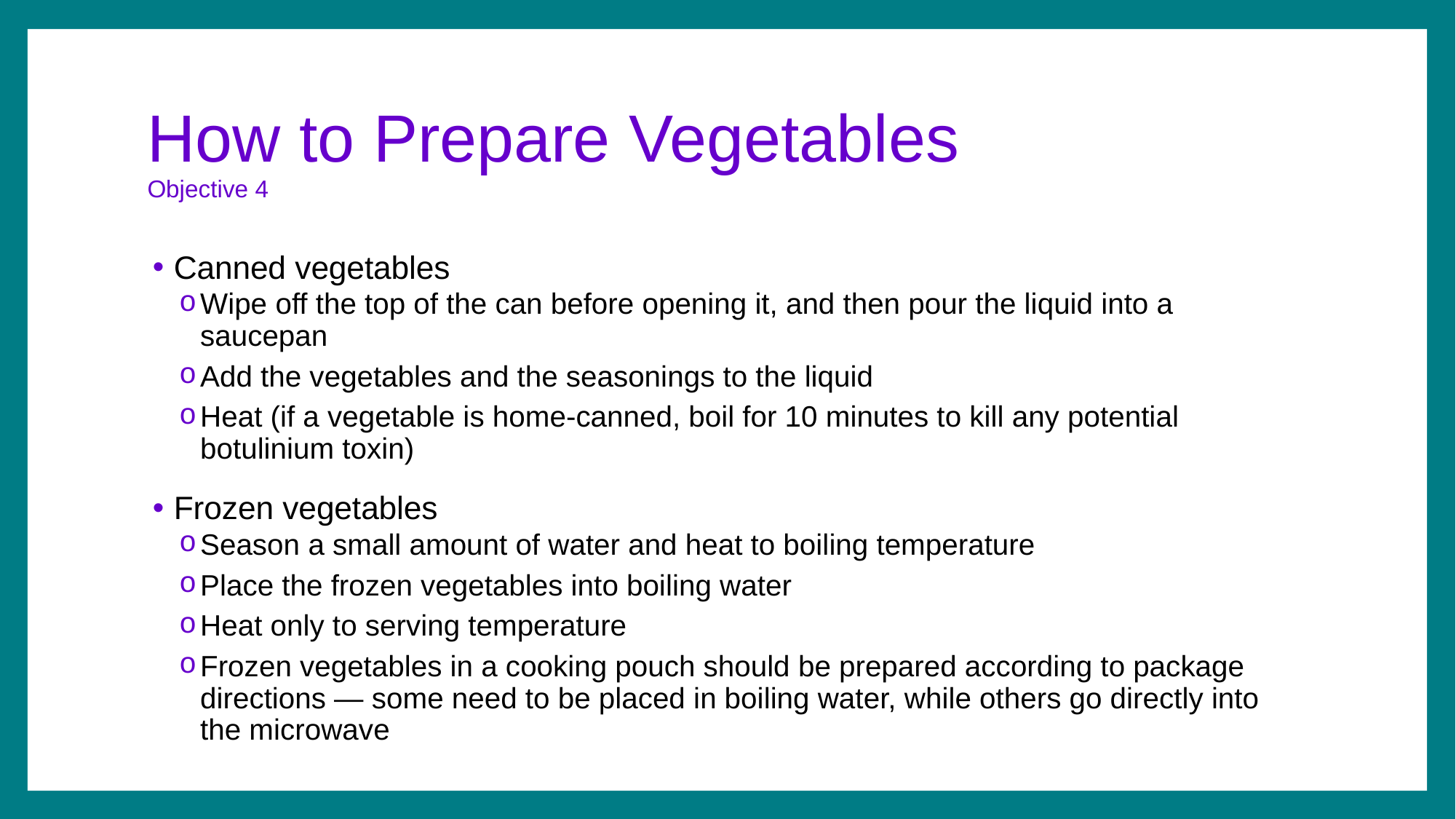

# How to Prepare Vegetables Objective 4
Canned vegetables
Wipe off the top of the can before opening it, and then pour the liquid into a saucepan
Add the vegetables and the seasonings to the liquid
Heat (if a vegetable is home-canned, boil for 10 minutes to kill any potential botulinium toxin)
Frozen vegetables
Season a small amount of water and heat to boiling temperature
Place the frozen vegetables into boiling water
Heat only to serving temperature
Frozen vegetables in a cooking pouch should be prepared according to package directions — some need to be placed in boiling water, while others go directly into the microwave